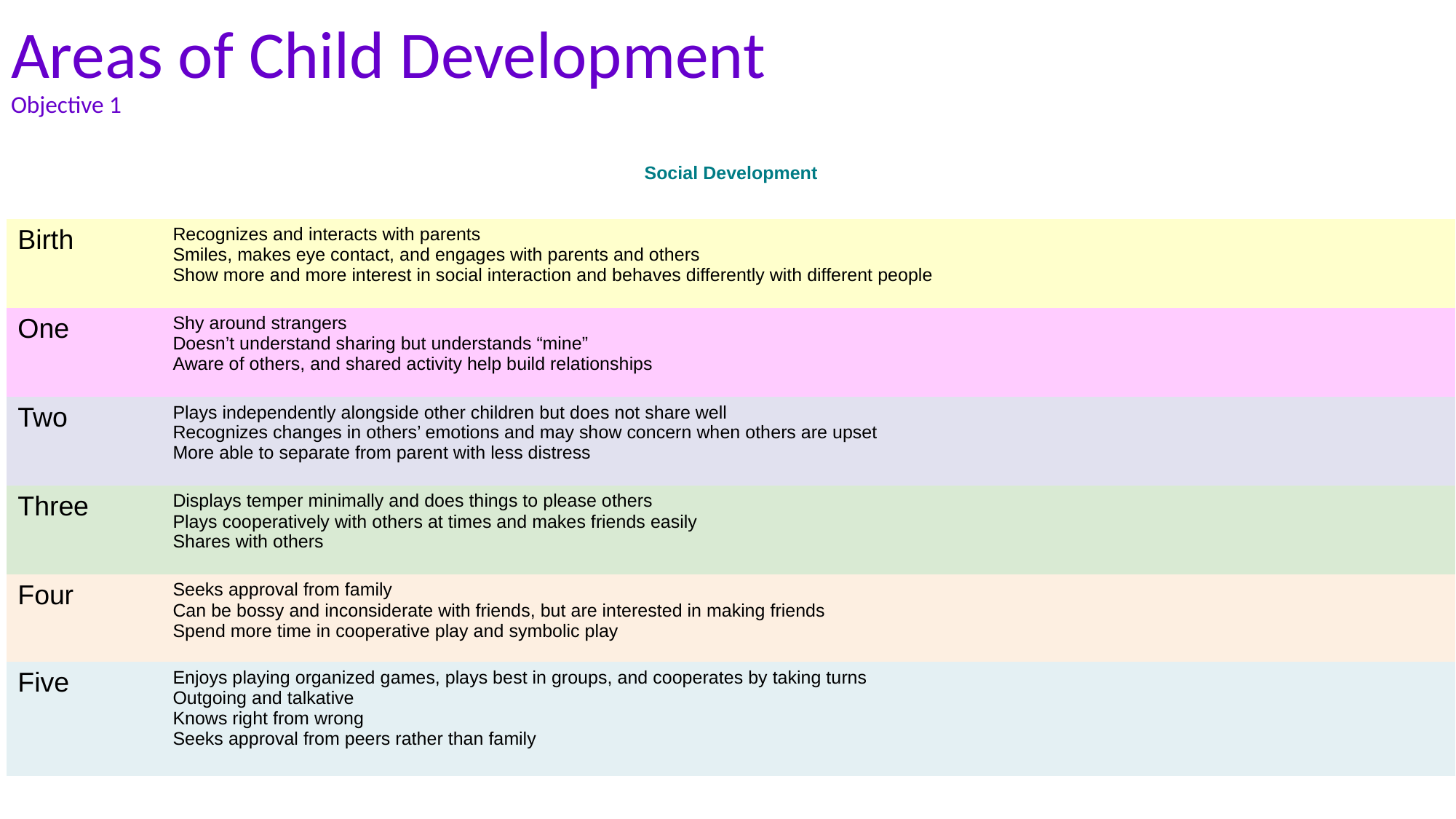

# Areas of Child Development Objective 1
| Social Development |  |
| --- | --- |
| Birth | Recognizes and interacts with parents Smiles, makes eye contact, and engages with parents and others Show more and more interest in social interaction and behaves differently with different people |
| One | Shy around strangers Doesn’t understand sharing but understands “mine” Aware of others, and shared activity help build relationships |
| Two | Plays independently alongside other children but does not share well Recognizes changes in others’ emotions and may show concern when others are upset More able to separate from parent with less distress |
| Three | Displays temper minimally and does things to please others Plays cooperatively with others at times and makes friends easily Shares with others |
| Four | Seeks approval from family Can be bossy and inconsiderate with friends, but are interested in making friends Spend more time in cooperative play and symbolic play |
| Five | Enjoys playing organized games, plays best in groups, and cooperates by taking turns Outgoing and talkative Knows right from wrong Seeks approval from peers rather than family |